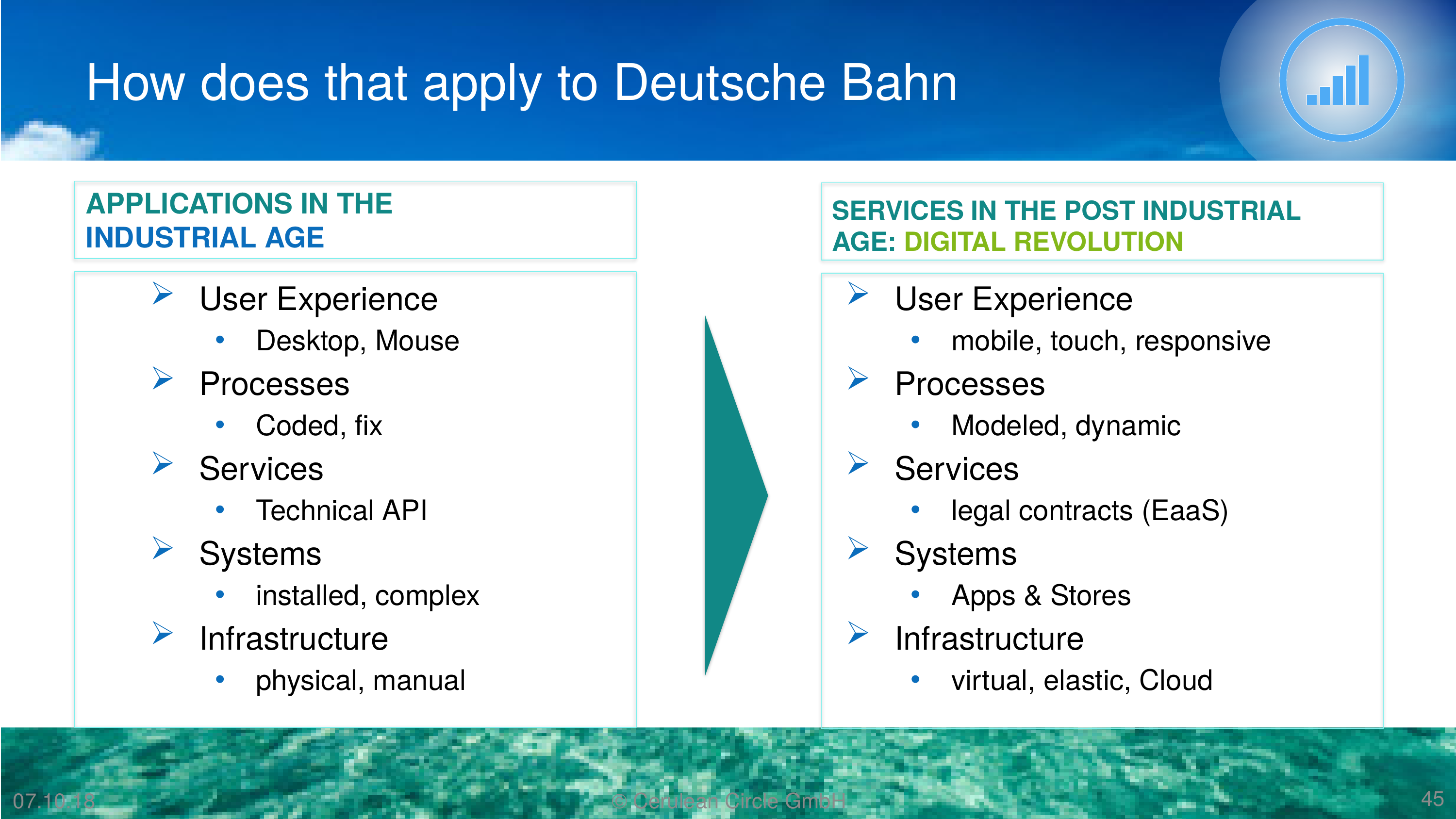

# How does that apply to Deutsche Bahn

Applications in the
Industrial Age
Services in the post industrial age: Digital Revolution
User Experience
mobile, touch, responsive
Processes
Modeled, dynamic
Services
legal contracts (EaaS)
Systems
Apps & Stores
Infrastructure
virtual, elastic, Cloud
User Experience
Desktop, Mouse
Processes
Coded, fix
Services
Technical API
Systems
installed, complex
Infrastructure
physical, manual

© Cerulean Circle GmbH
45
07.10.18